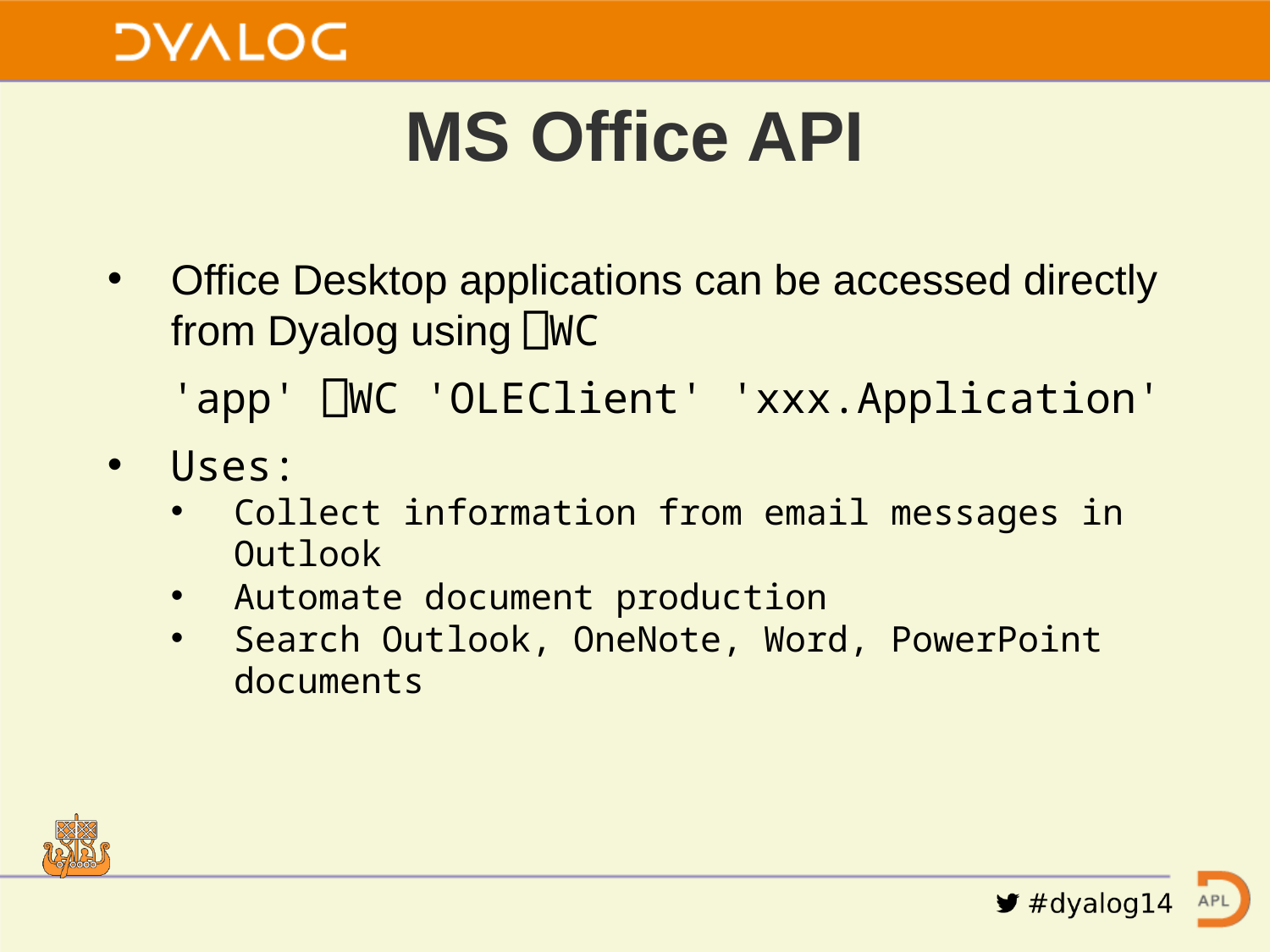

# MS Office API
Office Desktop applications can be accessed directly from Dyalog using ⎕WC
'app' ⎕WC 'OLEClient' 'xxx.Application'
Uses:
Collect information from email messages in Outlook
Automate document production
Search Outlook, OneNote, Word, PowerPoint documents